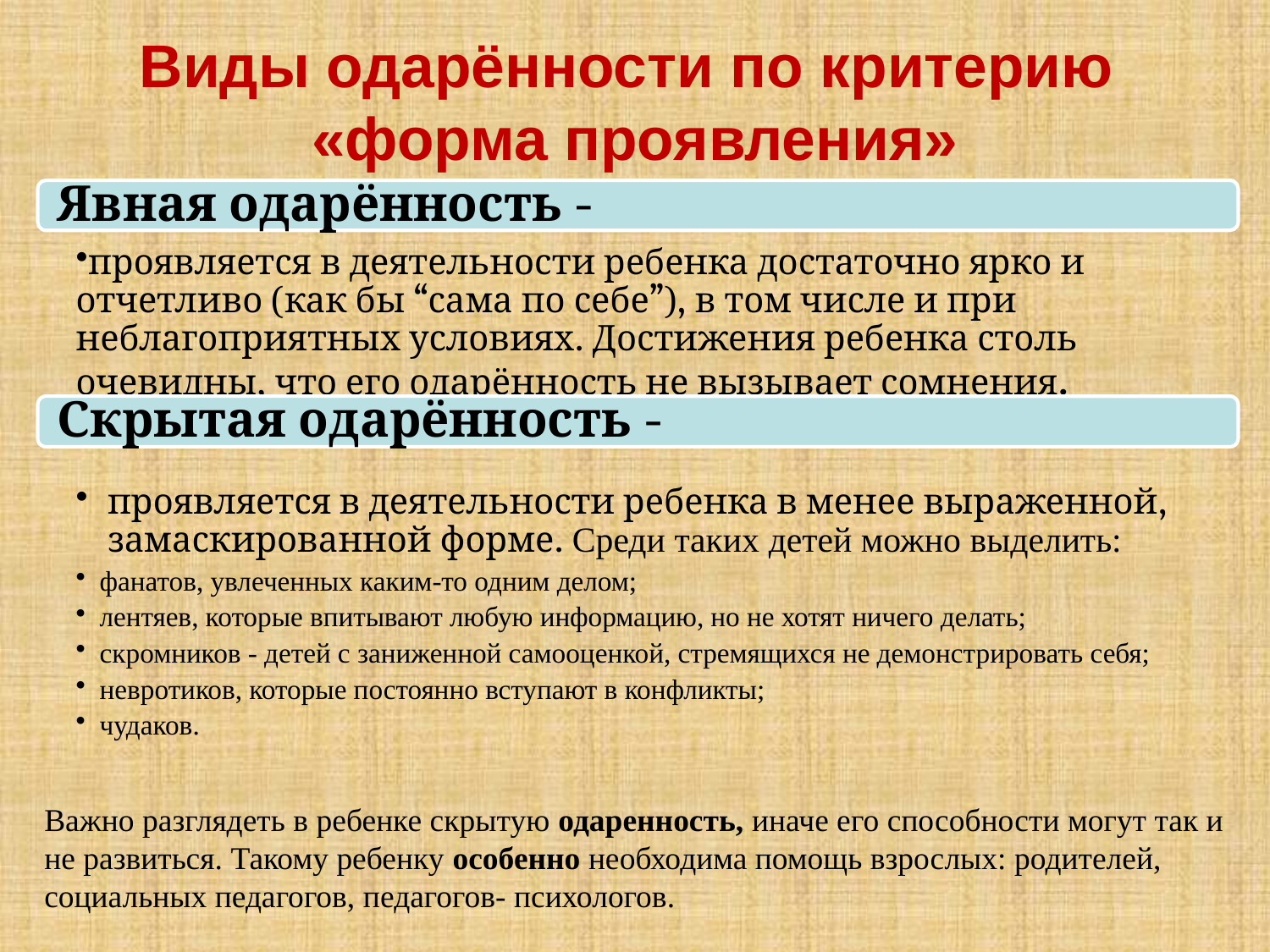

Виды одарённости по критерию
«форма проявления»
Явная одарённость -

проявляется в деятельности ребенка достаточно ярко и отчетливо (как бы “сама по себе”), в том числе и при неблагоприятных условиях. Достижения ребенка столь очевидны, что его одарённость не вызывает сомнения.
Скрытая одарённость -
проявляется в деятельности ребенка в менее выраженной, замаскированной форме. Среди таких детей можно выделить:
фанатов, увлеченных каким-то одним делом;
лентяев, которые впитывают любую информацию, но не хотят ничего делать;
скромников - детей с заниженной самооценкой, стремящихся не демонстрировать себя;
невротиков, которые постоянно вступают в конфликты;
чудаков.
Важно разглядеть в ребенке скрытую одаренность, иначе его способности могут так и не развиться. Такому ребенку особенно необходима помощь взрослых: родителей, социальных педагогов, педагогов- психологов.